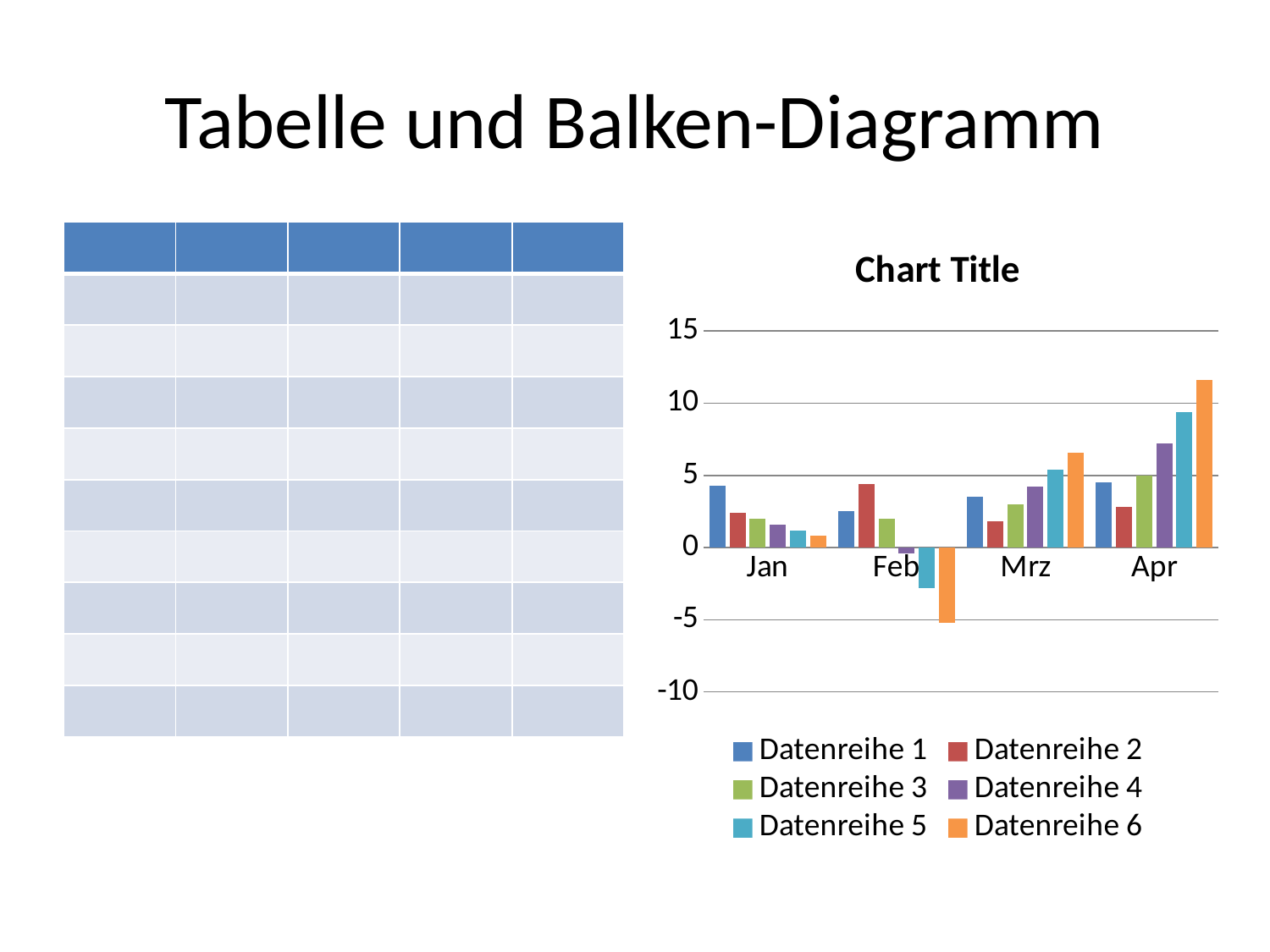

# Tabelle und Balken-Diagramm
|  |  |  |  |  |
| --- | --- | --- | --- | --- |
|  |  |  |  |  |
|  |  |  |  |  |
|  |  |  |  |  |
|  |  |  |  |  |
|  |  |  |  |  |
|  |  |  |  |  |
|  |  |  |  |  |
|  |  |  |  |  |
|  |  |  |  |  |

### Chart:

| Category | Datenreihe 1 | Datenreihe 2 | Datenreihe 3 | Datenreihe 4 | Datenreihe 5 | Datenreihe 6 |
|---|---|---|---|---|---|---|
| Jan | 4.3 | 2.4 | 2.0 | 1.6 | 1.2 | 0.8 |
| Feb | 2.5 | 4.4 | 2.0 | -0.39999999999999913 | -2.8 | -5.2 |
| Mrz | 3.5 | 1.8 | 3.0 | 4.2 | 5.4 | 6.6 |
| Apr | 4.5 | 2.8 | 5.0 | 7.2 | 9.4 | 11.6 |